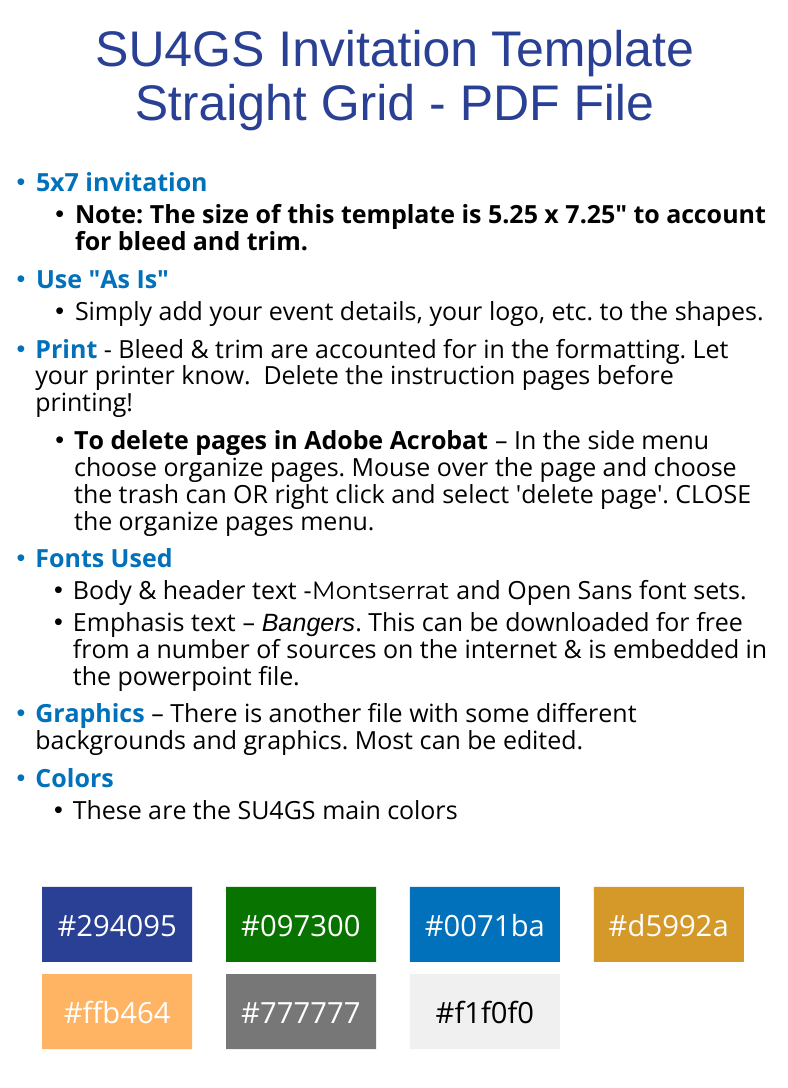

SU4GS Invitation Template Straight Grid - PDF File
5x7 invitation
Note: The size of this template is 5.25 x 7.25" to account for bleed and trim.
Use "As Is"
Simply add your event details, your logo, etc. to the shapes.
Print - Bleed & trim are accounted for in the formatting. Let your printer know.  Delete the instruction pages before printing!
To delete pages in Adobe Acrobat – In the side menu choose organize pages. Mouse over the page and choose the trash can OR right click and select 'delete page'. CLOSE the organize pages menu.
Fonts Used
Body & header text -Montserrat and Open Sans font sets.
Emphasis text – Bangers. This can be downloaded for free from a number of sources on the internet & is embedded in the powerpoint file.
Graphics – There is another file with some different backgrounds and graphics. Most can be edited.
Colors
These are the SU4GS main colors
#294095
#097300
#0071ba
#d5992a
#ffb464
#777777
#f1f0f0